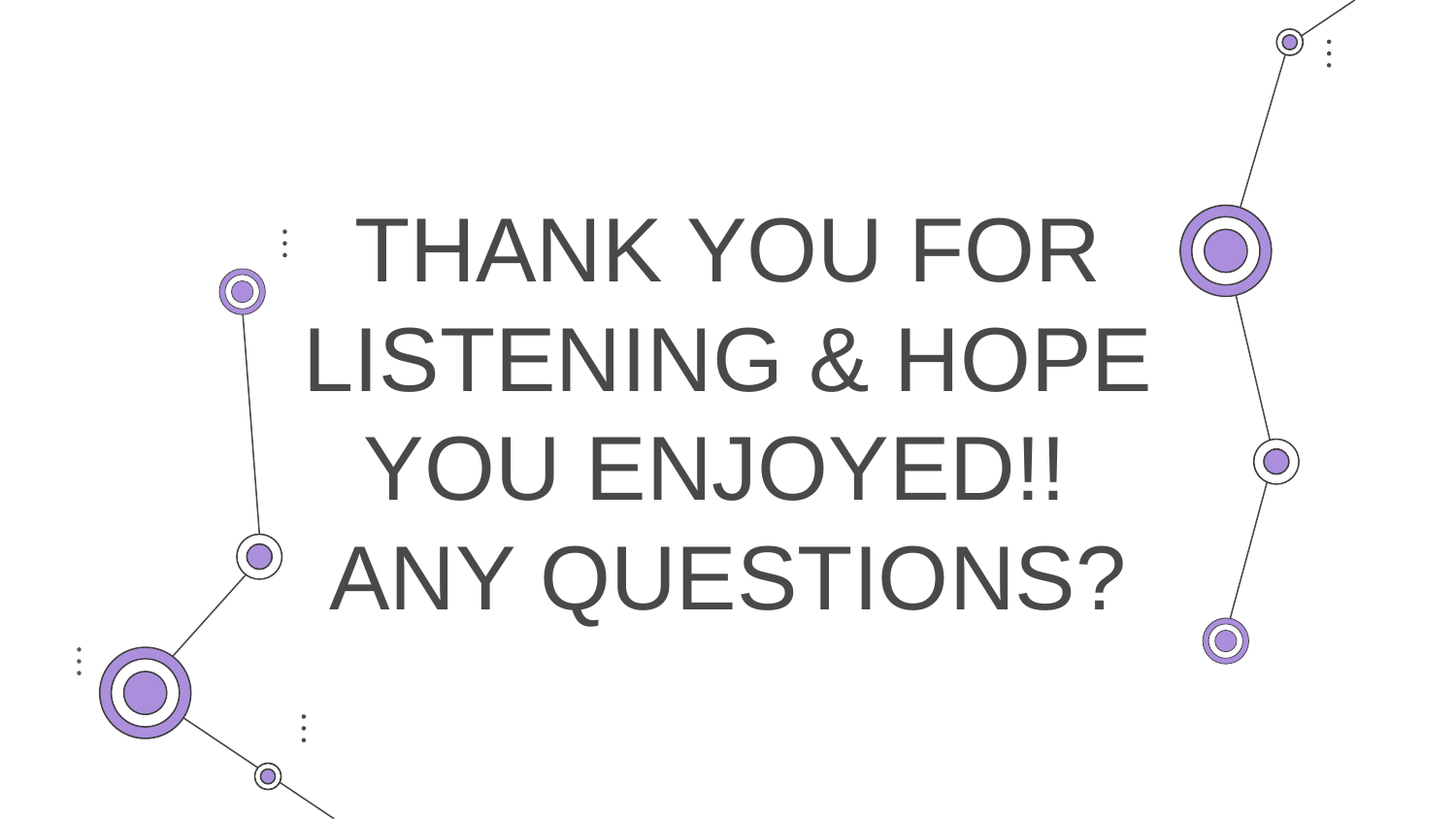

# THANK YOU FOR LISTENING & HOPE YOU ENJOYED!!
ANY QUESTIONS?